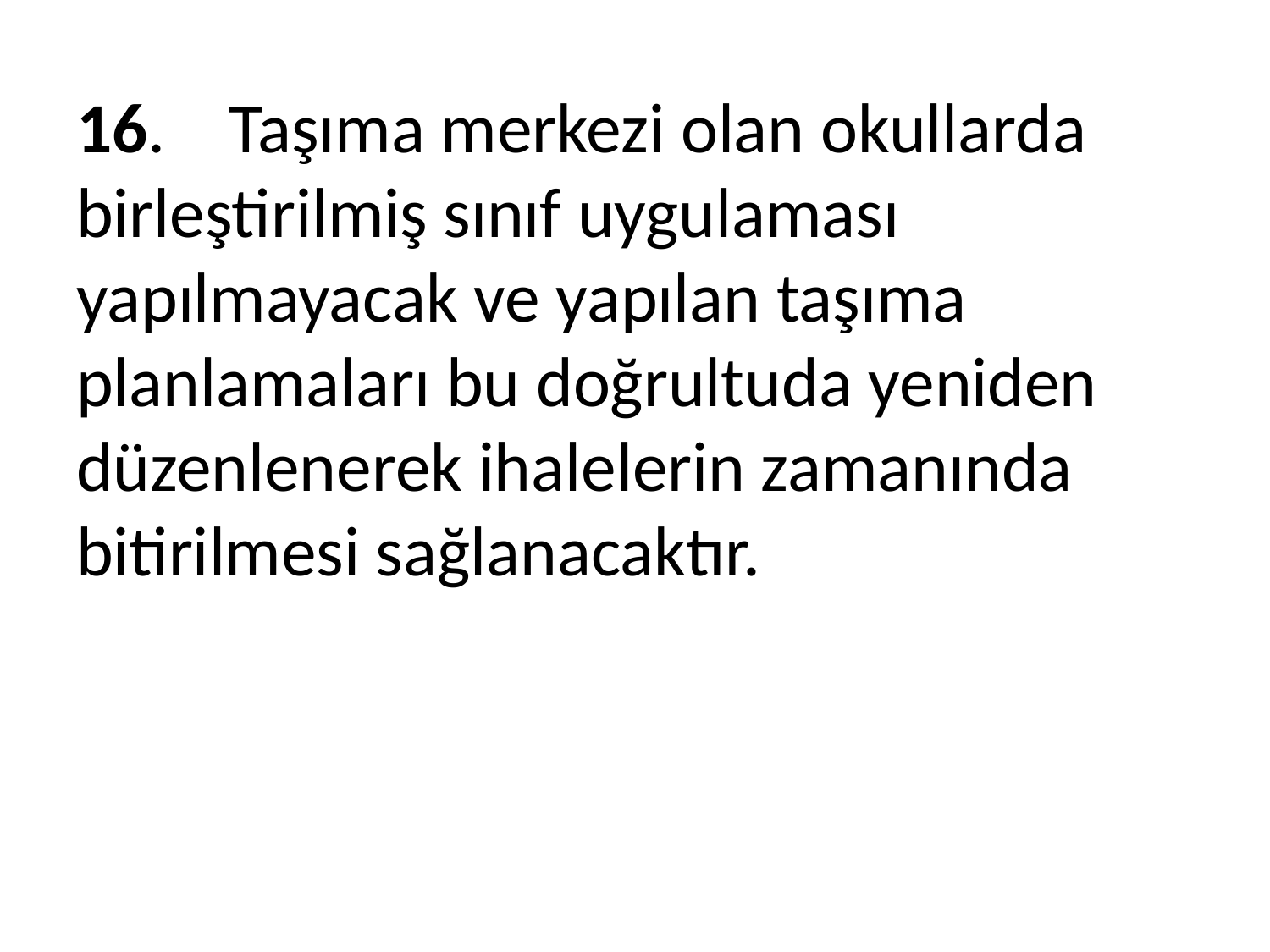

16.    Taşıma merkezi olan okullarda birleştirilmiş sınıf uygulaması yapılmayacak ve yapılan taşıma planlamaları bu doğrultuda yeniden düzenlenerek ihalelerin zamanında bitirilmesi sağlanacaktır.